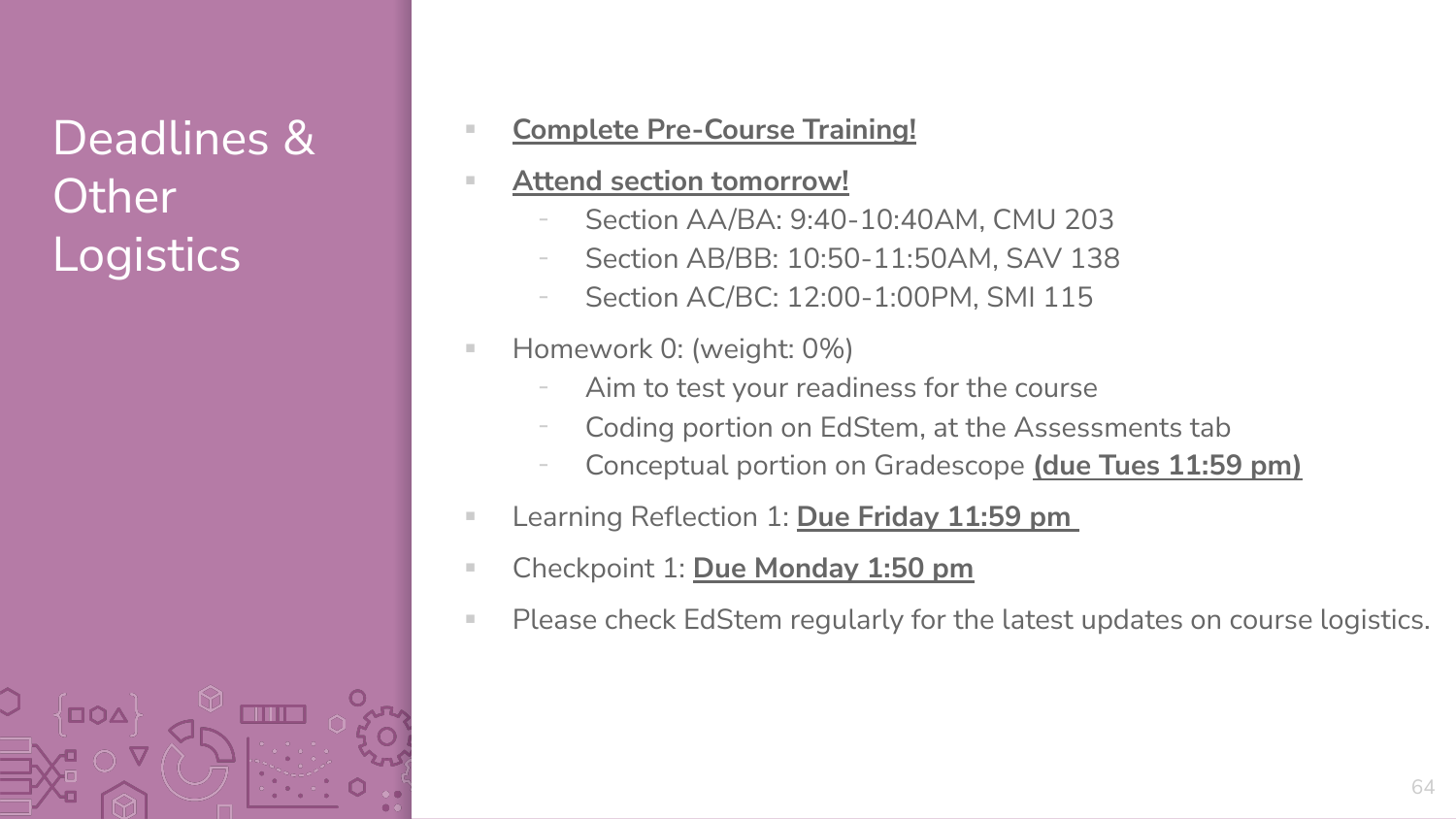

# Deadlines & Other Logistics
Complete Pre-Course Training!
Attend section tomorrow!
Section AA/BA: 9:40-10:40AM, CMU 203
Section AB/BB: 10:50-11:50AM, SAV 138
Section AC/BC: 12:00-1:00PM, SMI 115
Homework 0: (weight: 0%)
Aim to test your readiness for the course
Coding portion on EdStem, at the Assessments tab
Conceptual portion on Gradescope (due Tues 11:59 pm)
Learning Reflection 1: Due Friday 11:59 pm
Checkpoint 1: Due Monday 1:50 pm
Please check EdStem regularly for the latest updates on course logistics.
64